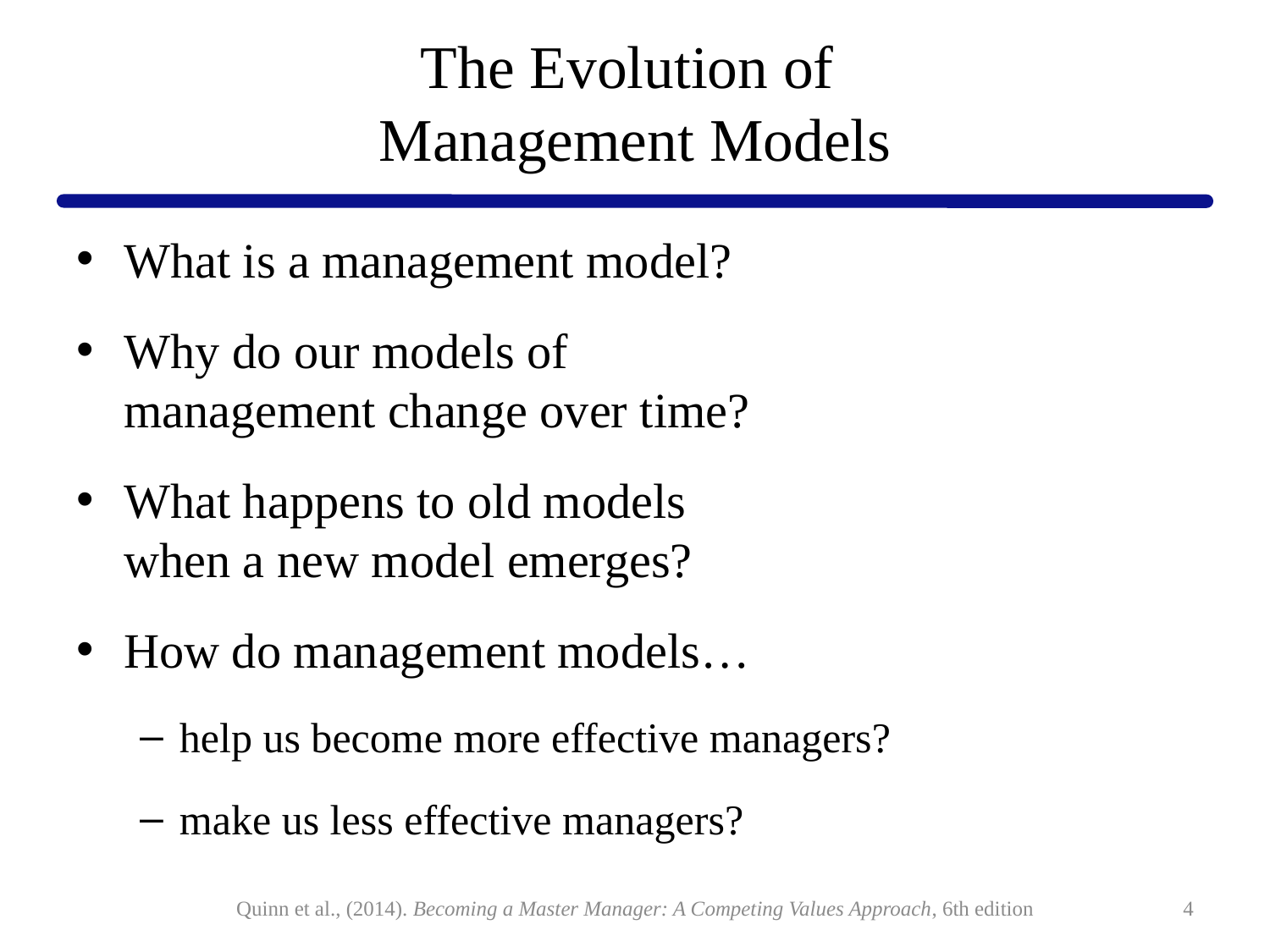

# The Evolution of Management Models
What is a management model?
Why do our models of
management change over time?
What happens to old models
when a new model emerges?
How do management models…
help us become more effective managers?
make us less effective managers?

Quinn et al., (2014). Becoming a Master Manager: A Competing Values Approach, 6th edition
4